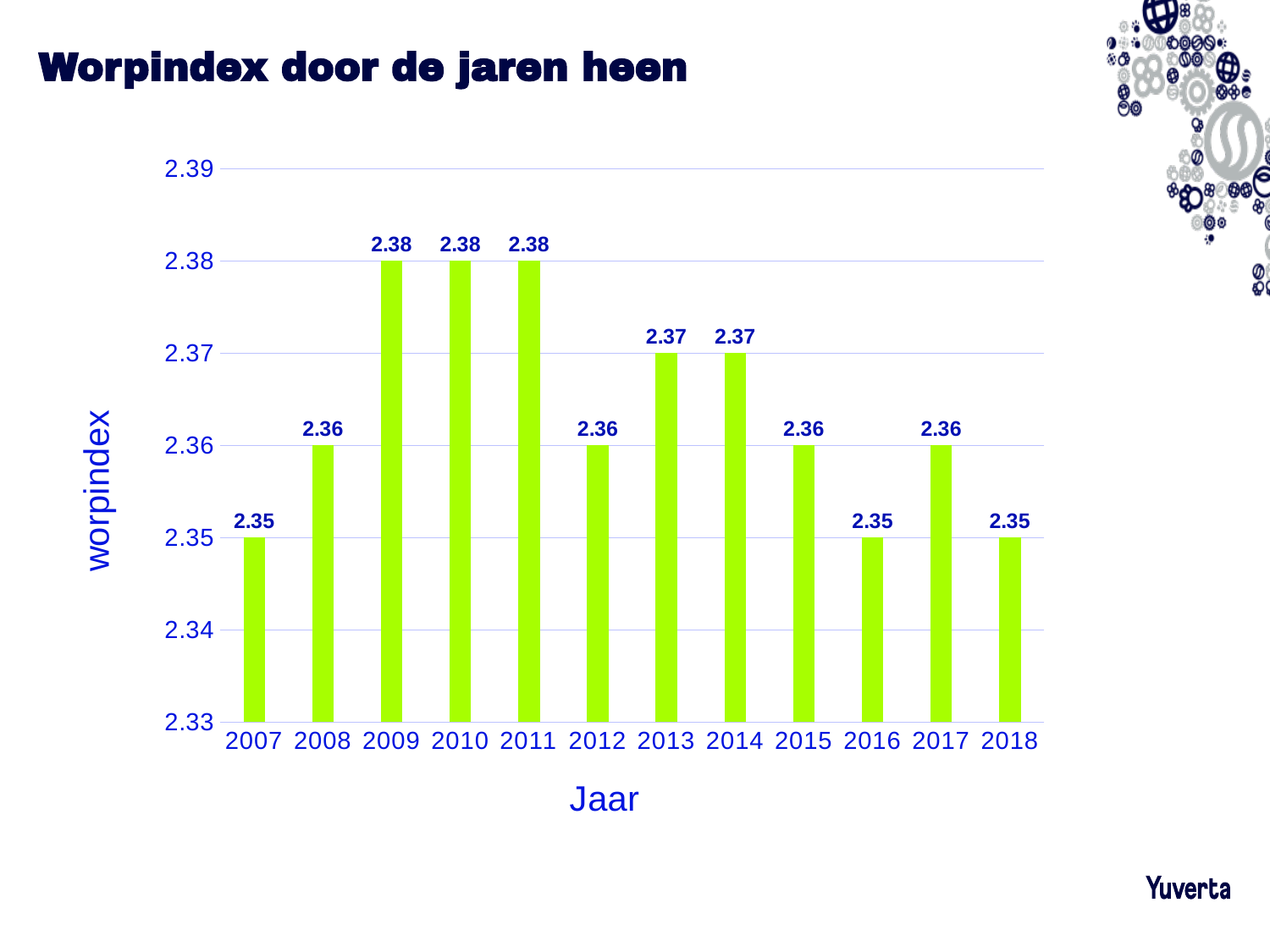

# Worpindex door de jaren heen

### Chart

| Category |  |
|---|---|
| 2007 | 2.35 |
| 2008 | 2.36 |
| 2009 | 2.38 |
| 2010 | 2.38 |
| 2011 | 2.38 |
| 2012 | 2.36 |
| 2013 | 2.37 |
| 2014 | 2.37 |
| 2015 | 2.36 |
| 2016 | 2.35 |
| 2017 | 2.36 |
| 2018 | 2.35 |